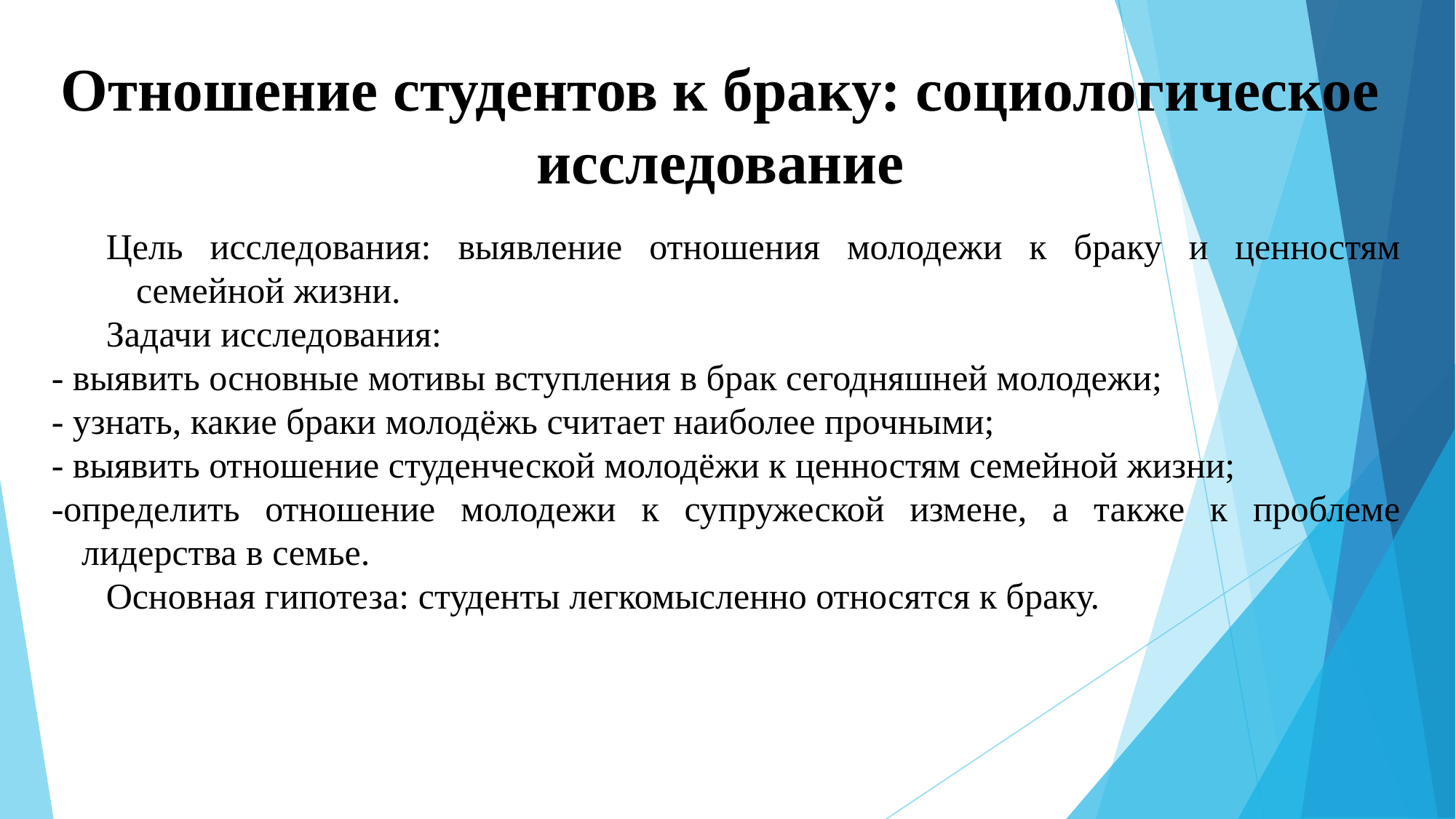

# Отношение студентов к браку: социологическое исследование

Цель исследования: выявление отношения молодежи к браку и ценностям семейной жизни.
Задачи исследования:
- выявить основные мотивы вступления в брак сегодняшней молодежи;
- узнать, какие браки молодёжь считает наиболее прочными;
- выявить отношение студенческой молодёжи к ценностям семейной жизни;
-определить отношение молодежи к супружеской измене, а также к проблеме лидерства в семье.
Основная гипотеза: студенты легкомысленно относятся к браку.